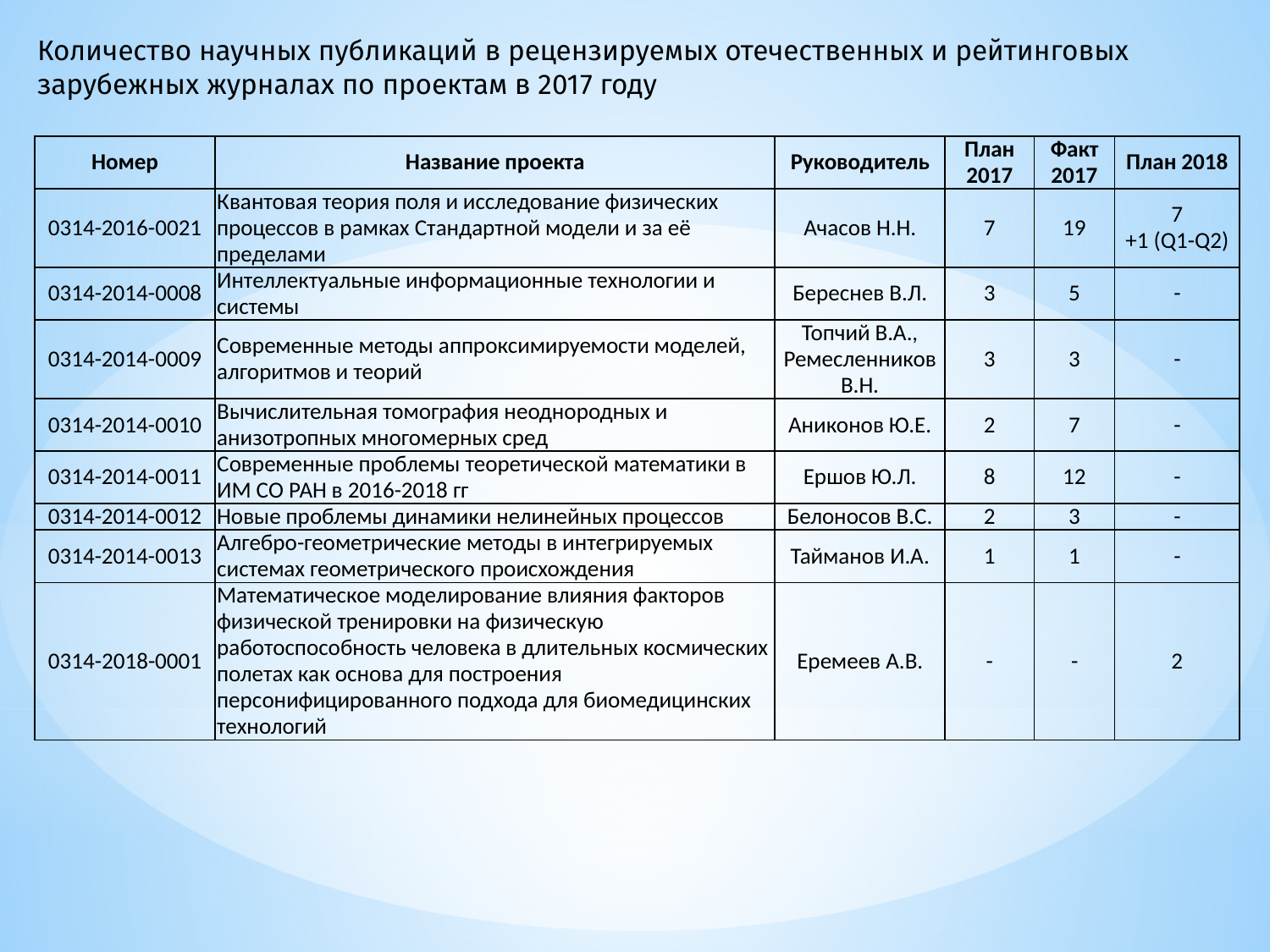

Количество научных публикаций в рецензируемых отечественных и рейтинговых зарубежных журналах по проектам в 2017 году
| Номер | Название проекта | Руководитель | План 2017 | Факт 2017 | План 2018 |
| --- | --- | --- | --- | --- | --- |
| 0314-2016-0021 | Квантовая теория поля и исследование физических процессов в рамках Стандартной модели и за её пределами | Ачасов Н.Н. | 7 | 19 | 7 +1 (Q1-Q2) |
| 0314-2014-0008 | Интеллектуальные информационные технологии и системы | Береснев В.Л. | 3 | 5 | - |
| 0314-2014-0009 | Современные методы аппроксимируемости моделей, алгоритмов и теорий | Топчий В.А., Ремесленников В.Н. | 3 | 3 | - |
| 0314-2014-0010 | Вычислительная томография неоднородных и анизотропных многомерных сред | Аниконов Ю.Е. | 2 | 7 | - |
| 0314-2014-0011 | Современные проблемы теоретической математики в ИМ СО РАН в 2016-2018 гг | Ершов Ю.Л. | 8 | 12 | - |
| 0314-2014-0012 | Новые проблемы динамики нелинейных процессов | Белоносов В.С. | 2 | 3 | - |
| 0314-2014-0013 | Алгебро-геометрические методы в интегрируемых системах геометрического происхождения | Тайманов И.А. | 1 | 1 | - |
| 0314-2018-0001 | Математическое моделирование влияния факторов физической тренировки на физическую работоспособность человека в длительных космических полетах как основа для построения персонифицированного подхода для биомедицинских технологий | Еремеев А.В. | - | - | 2 |